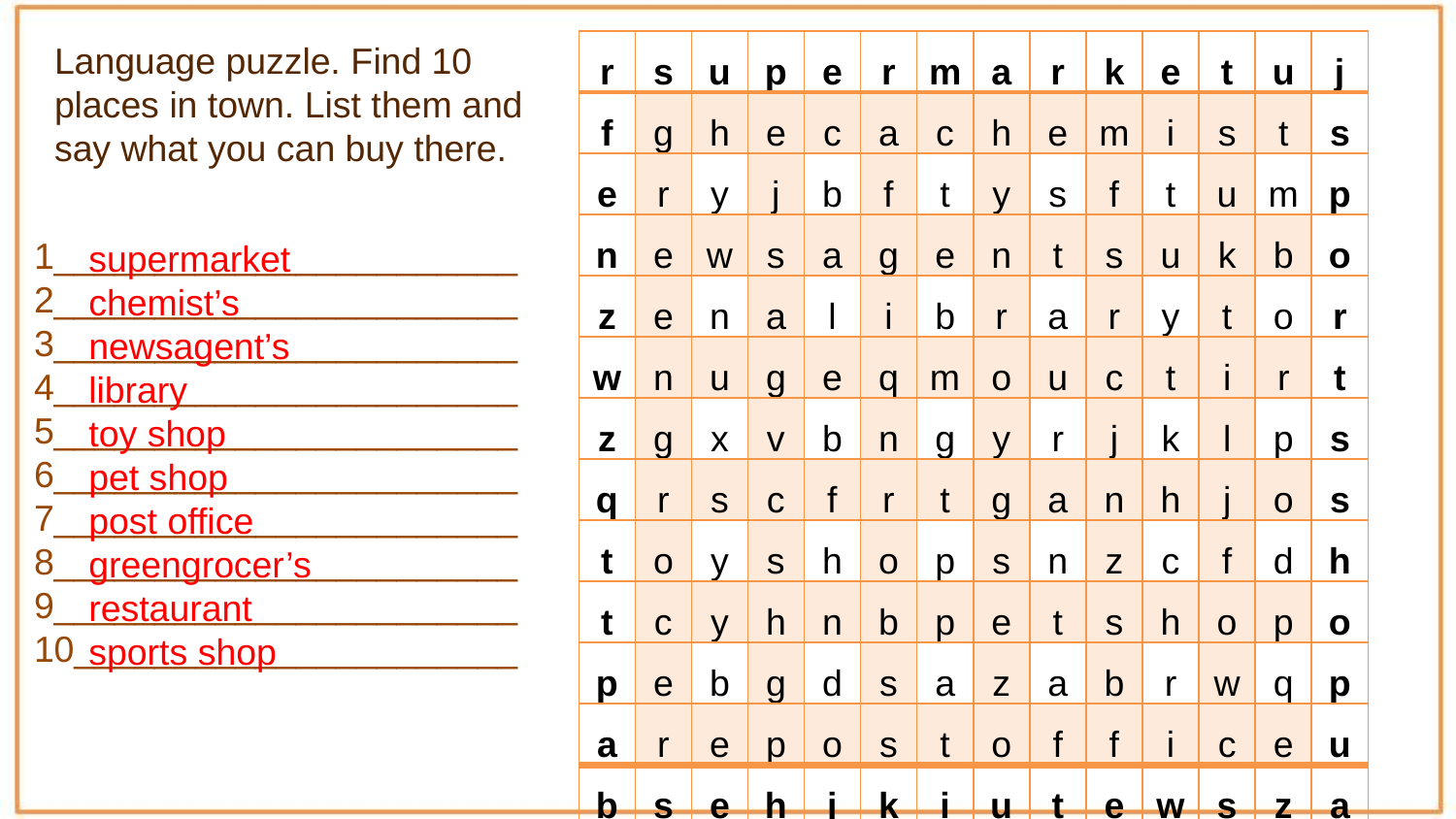

Language puzzle. Find 10 places in town. List them and say what you can buy there.

| r | s | u | p | e | r | m | a | r | k | e | t | u | j |
| --- | --- | --- | --- | --- | --- | --- | --- | --- | --- | --- | --- | --- | --- |
| f | g | h | e | c | a | c | h | e | m | i | s | t | s |
| e | r | y | j | b | f | t | y | s | f | t | u | m | p |
| n | e | w | s | a | g | e | n | t | s | u | k | b | o |
| z | e | n | a | l | i | b | r | a | r | y | t | o | r |
| w | n | u | g | e | q | m | o | u | c | t | i | r | t |
| z | g | x | v | b | n | g | y | r | j | k | l | p | s |
| q | r | s | c | f | r | t | g | a | n | h | j | o | s |
| t | o | y | s | h | o | p | s | n | z | c | f | d | h |
| t | c | y | h | n | b | p | e | t | s | h | o | p | o |
| p | e | b | g | d | s | a | z | a | b | r | w | q | p |
| a | r | e | p | o | s | t | o | f | f | i | c | e | u |
| b | s | e | h | j | k | i | u | t | e | w | s | z | a |
1_______________________
2_______________________
3_______________________
4_______________________
5_______________________
6_______________________
7_______________________
8_______________________
9_______________________
10______________________
supermarket
chemist’s
newsagent’s
library
toy shop
pet shop
post office
greengrocer’s
restaurant
sports shop